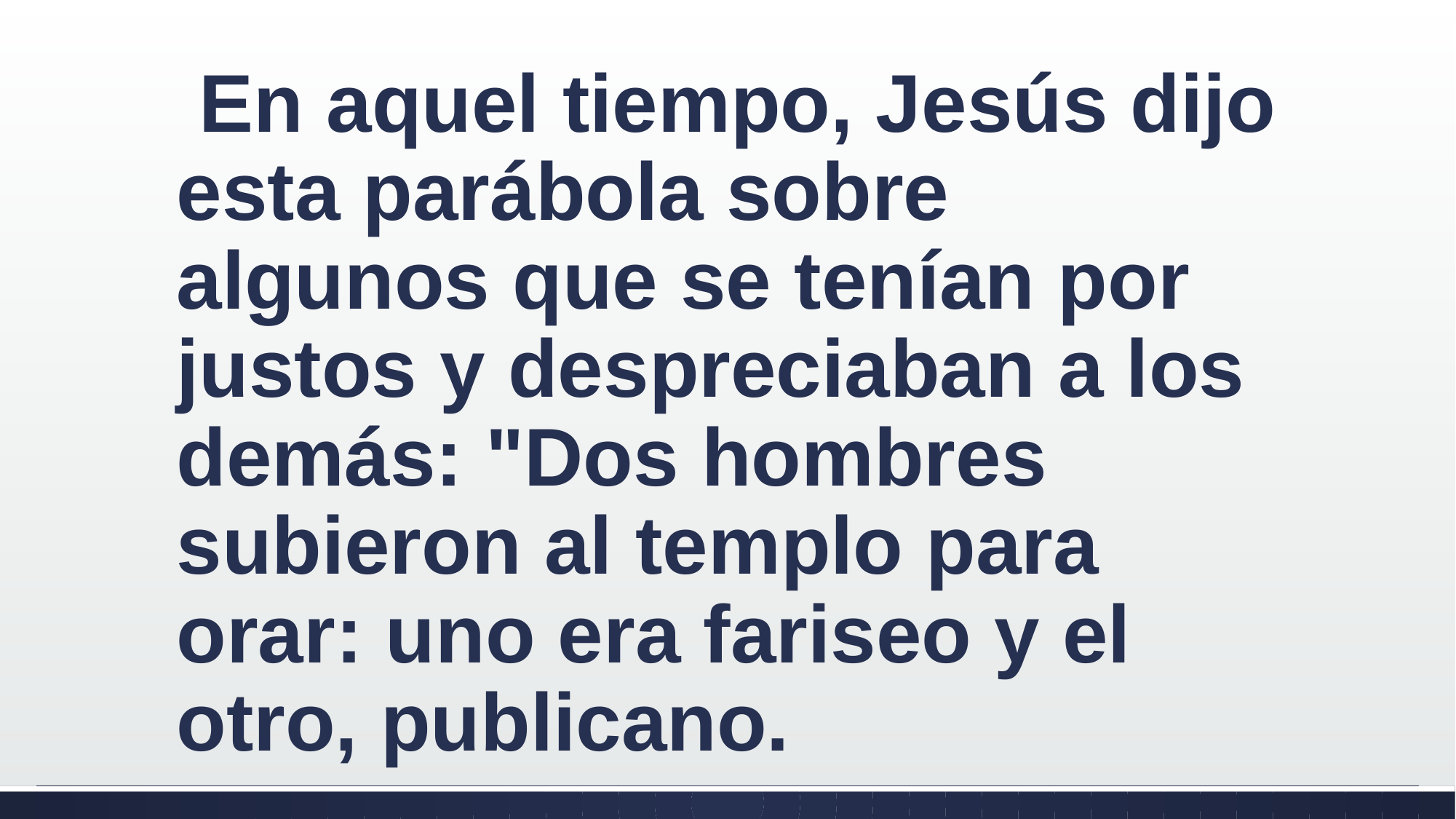

#
 En aquel tiempo, Jesús dijo esta parábola sobre algunos que se tenían por justos y despreciaban a los demás: "Dos hombres subieron al templo para orar: uno era fariseo y el otro, publicano.